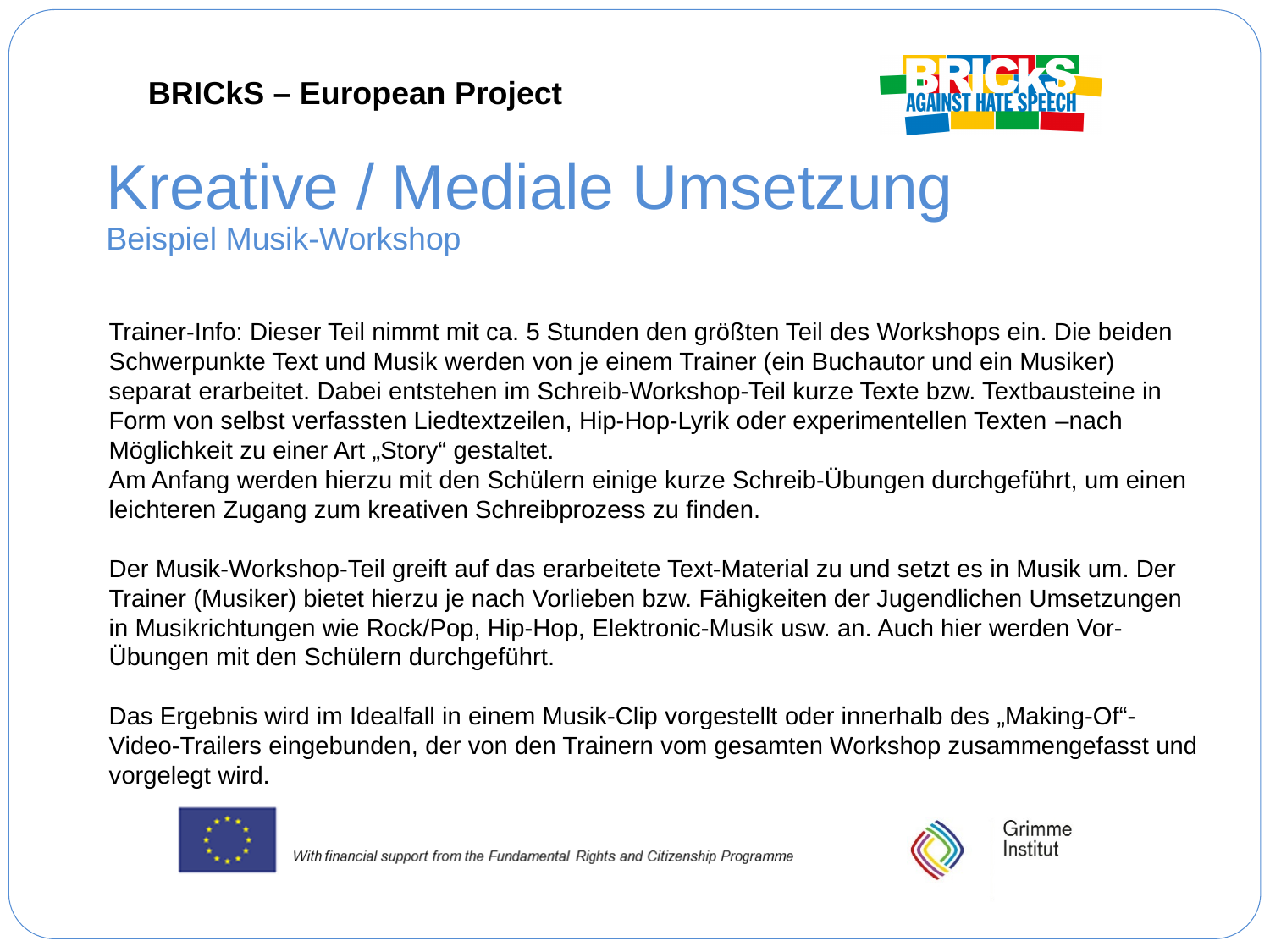

# Kreative / Mediale Umsetzung Beispiel Musik-Workshop
Trainer-Info: Dieser Teil nimmt mit ca. 5 Stunden den größten Teil des Workshops ein. Die beiden Schwerpunkte Text und Musik werden von je einem Trainer (ein Buchautor und ein Musiker) separat erarbeitet. Dabei entstehen im Schreib-Workshop-Teil kurze Texte bzw. Textbausteine in Form von selbst verfassten Liedtextzeilen, Hip-Hop-Lyrik oder experimentellen Texten –nach Möglichkeit zu einer Art „Story“ gestaltet.
Am Anfang werden hierzu mit den Schülern einige kurze Schreib-Übungen durchgeführt, um einen leichteren Zugang zum kreativen Schreibprozess zu finden.

Der Musik-Workshop-Teil greift auf das erarbeitete Text-Material zu und setzt es in Musik um. Der Trainer (Musiker) bietet hierzu je nach Vorlieben bzw. Fähigkeiten der Jugendlichen Umsetzungen in Musikrichtungen wie Rock/Pop, Hip-Hop, Elektronic-Musik usw. an. Auch hier werden Vor-Übungen mit den Schülern durchgeführt.

Das Ergebnis wird im Idealfall in einem Musik-Clip vorgestellt oder innerhalb des „Making-Of“-Video-Trailers eingebunden, der von den Trainern vom gesamten Workshop zusammengefasst und vorgelegt wird.